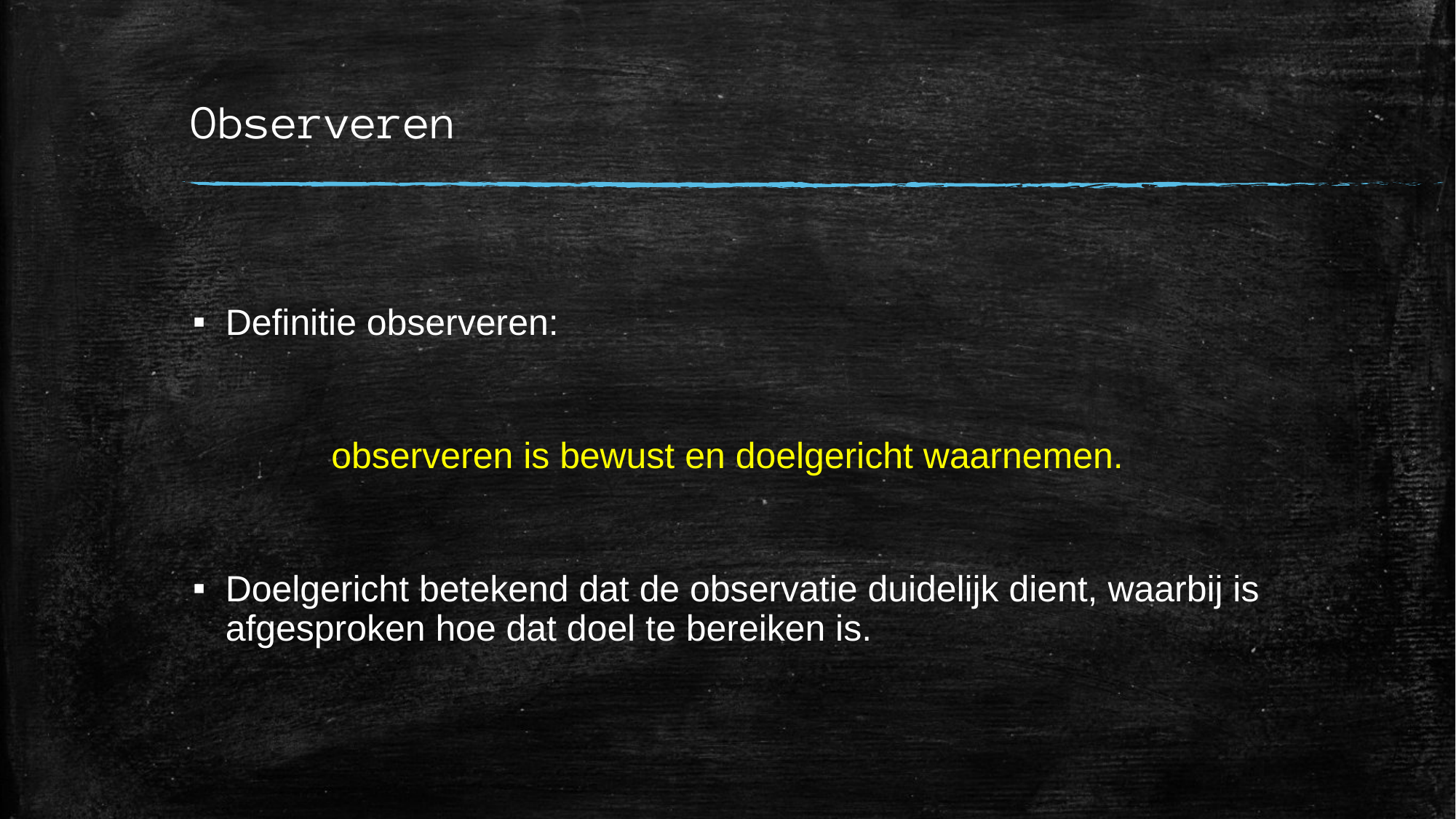

# Observeren

Definitie observeren:

observeren is bewust en doelgericht waarnemen.

Doelgericht betekend dat de observatie duidelijk dient, waarbij is afgesproken hoe dat doel te bereiken is.